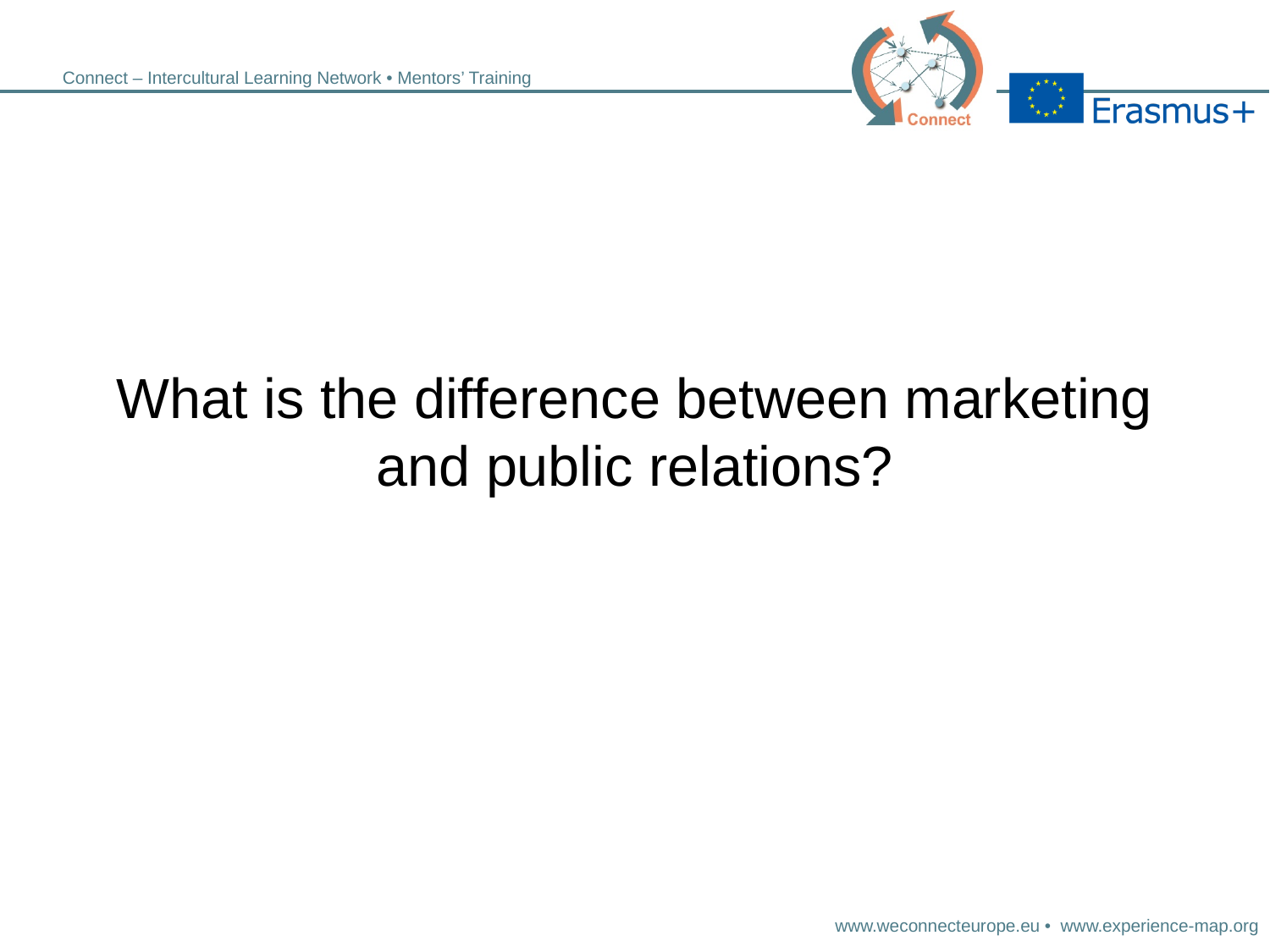

#
What is the difference between marketing and public relations?